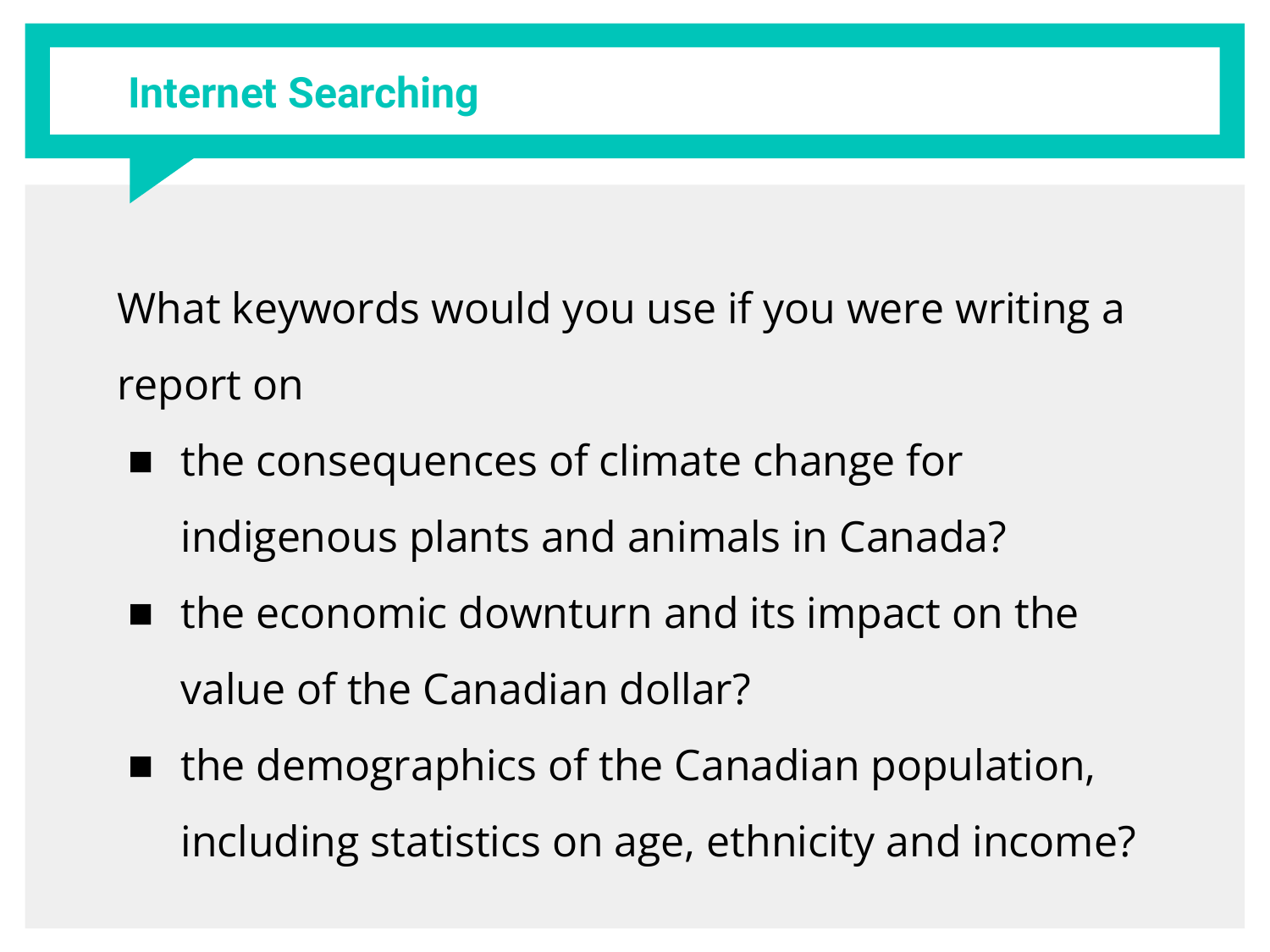

# Internet Searching
What keywords would you use if you were writing a report on
the consequences of climate change for indigenous plants and animals in Canada?
the economic downturn and its impact on the value of the Canadian dollar?
the demographics of the Canadian population, including statistics on age, ethnicity and income?